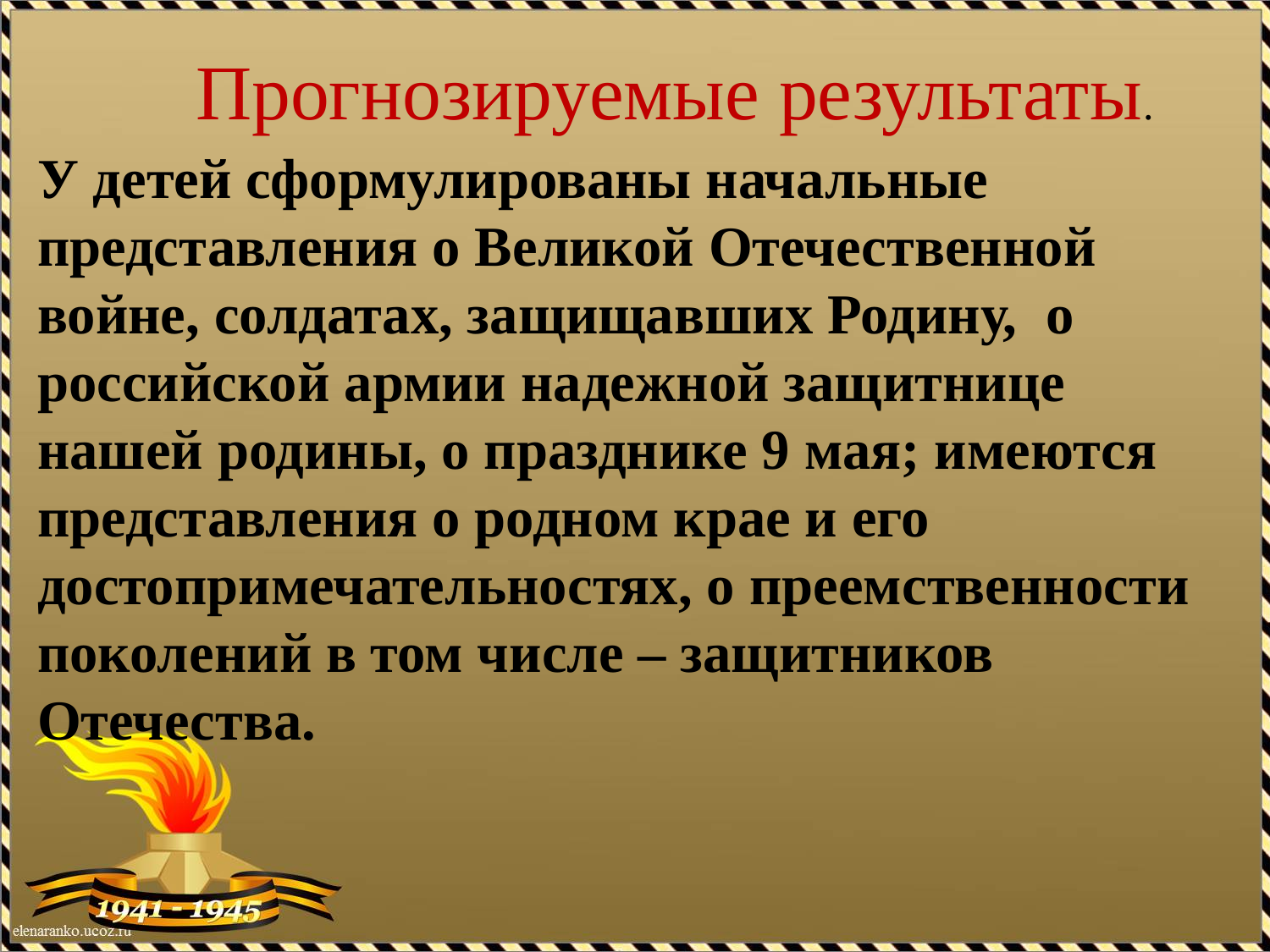

Прогнозируемые результаты.
У детей сформулированы начальные представления о Великой Отечественной войне, солдатах, защищавших Родину,  о российской армии надежной защитнице нашей родины, о празднике 9 мая; имеются представления о родном крае и его достопримечательностях, о преемственности поколений в том числе – защитников Отечества.